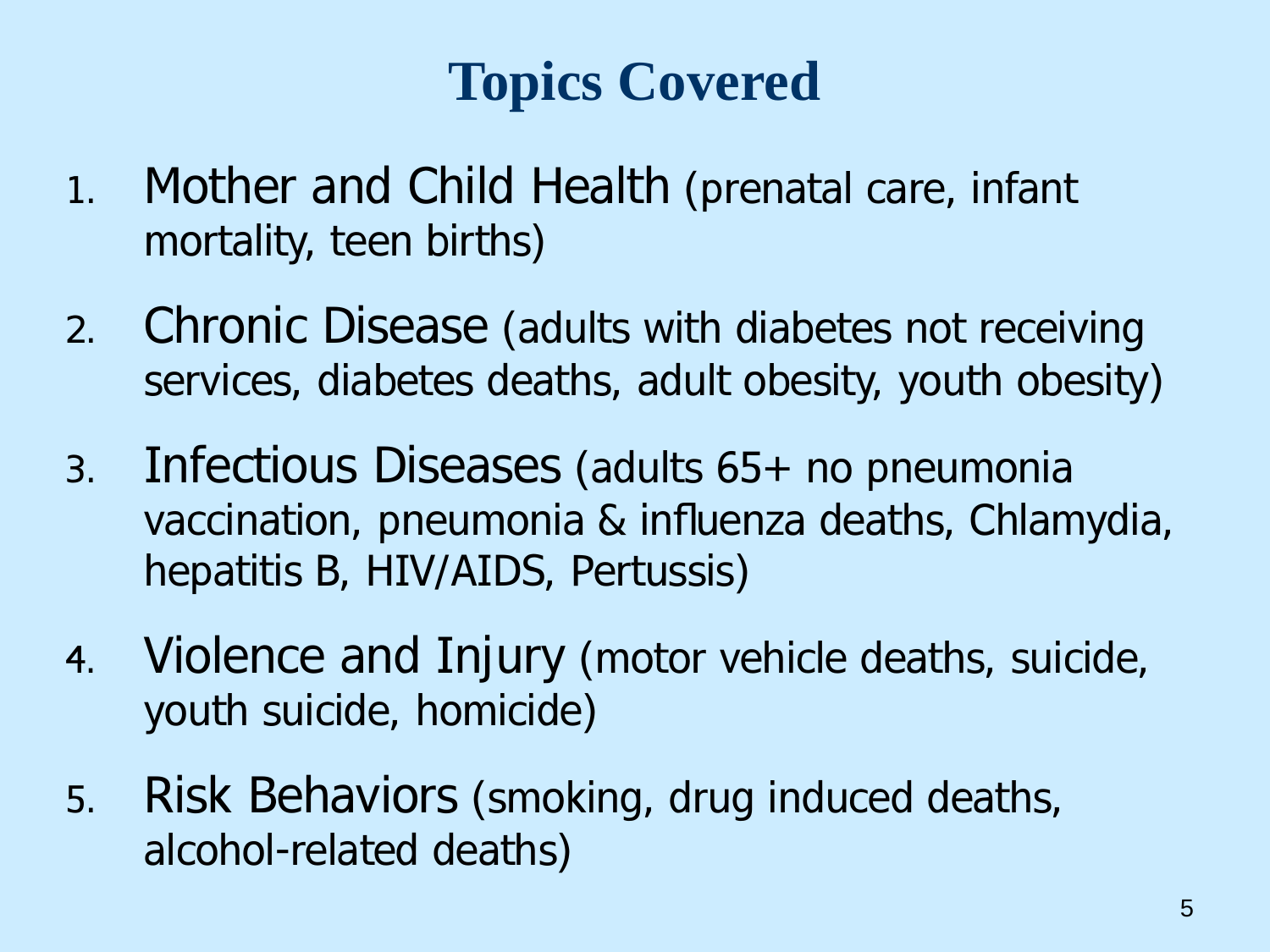

# Topics Covered
Mother and Child Health (prenatal care, infant mortality, teen births)
Chronic Disease (adults with diabetes not receiving services, diabetes deaths, adult obesity, youth obesity)
Infectious Diseases (adults 65+ no pneumonia vaccination, pneumonia & influenza deaths, Chlamydia, hepatitis B, HIV/AIDS, Pertussis)
Violence and Injury (motor vehicle deaths, suicide, youth suicide, homicide)
Risk Behaviors (smoking, drug induced deaths, alcohol-related deaths)

5